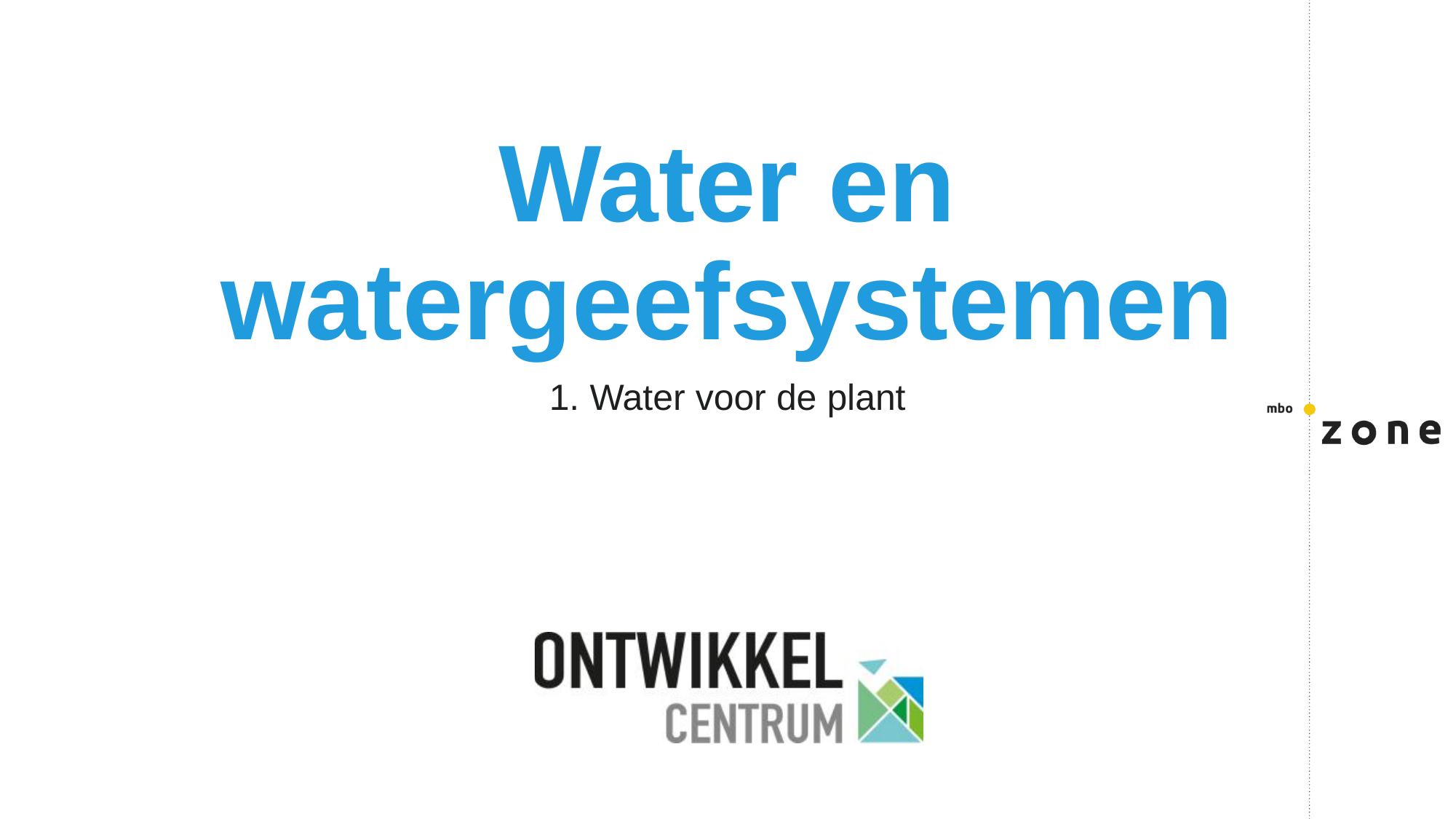

# Water en watergeefsystemen
1. Water voor de plant